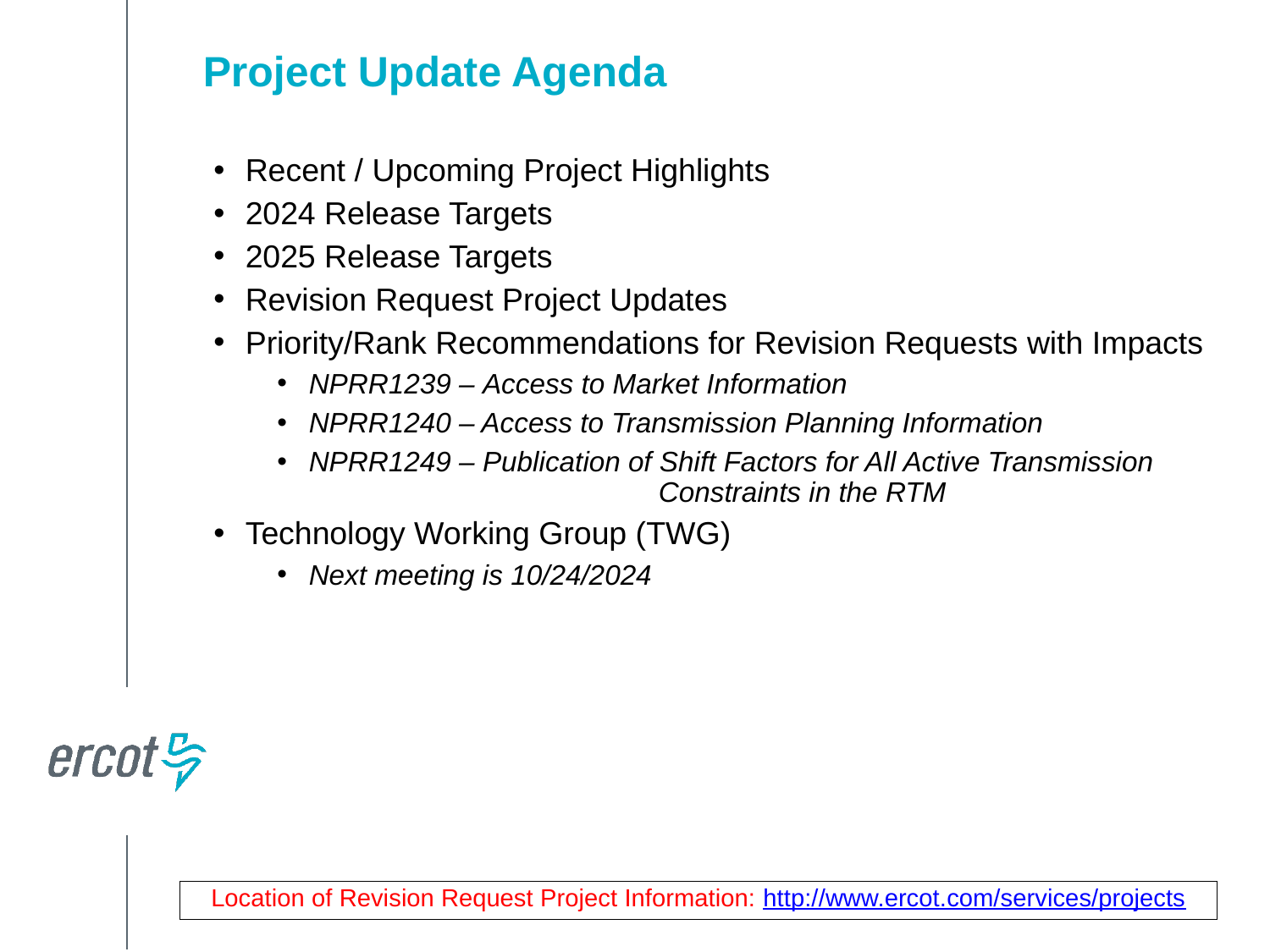

Project Update Agenda
Recent / Upcoming Project Highlights
2024 Release Targets
2025 Release Targets
Revision Request Project Updates
Priority/Rank Recommendations for Revision Requests with Impacts
NPRR1239 – Access to Market Information
NPRR1240 – Access to Transmission Planning Information
NPRR1249 – Publication of Shift Factors for All Active Transmission 			Constraints in the RTM
Technology Working Group (TWG)
Next meeting is 10/24/2024
Location of Revision Request Project Information: http://www.ercot.com/services/projects